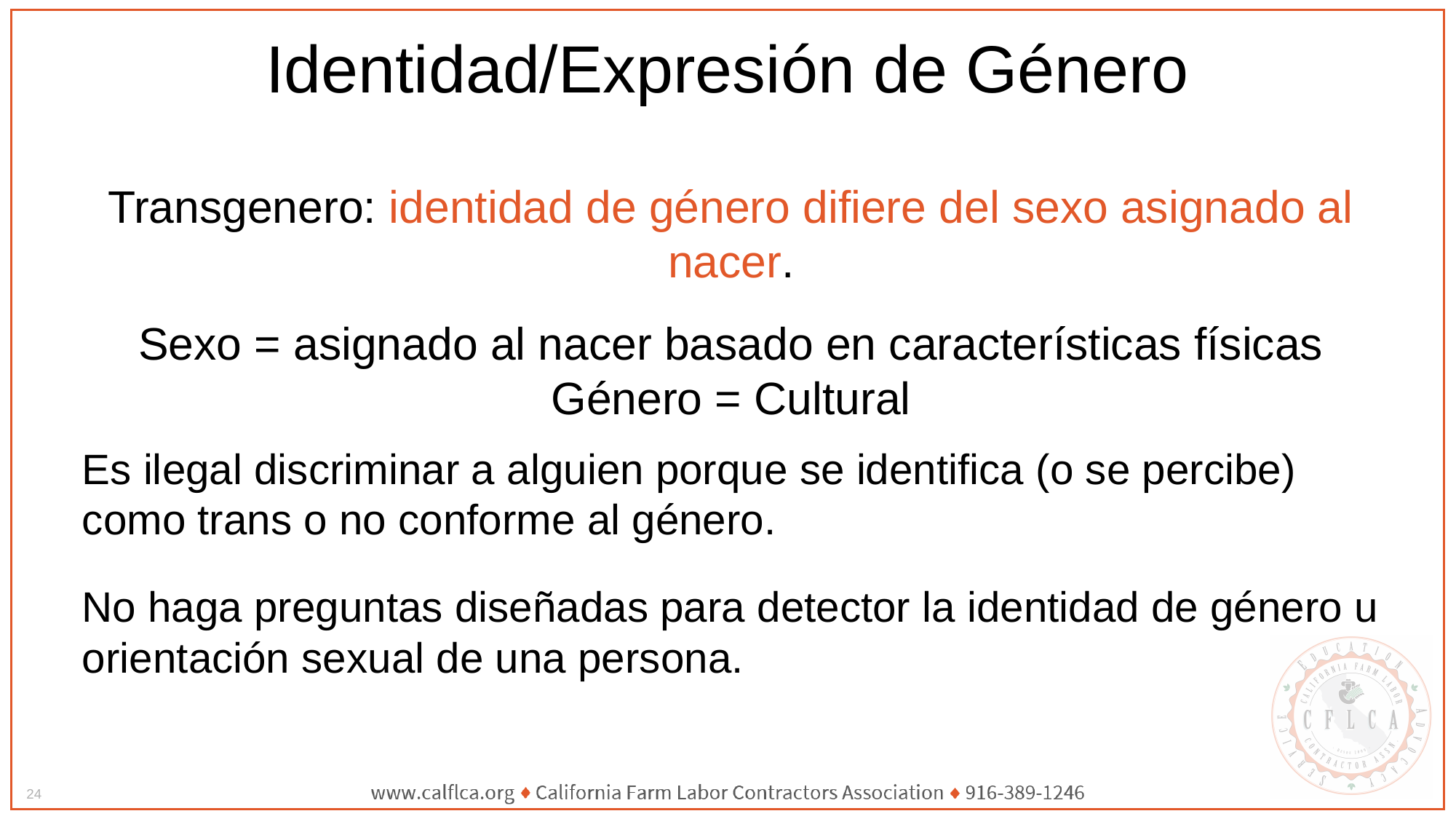

Identidad/Expresión de Género
Transgenero: identidad de género difiere del sexo asignado al nacer.
Sexo = asignado al nacer basado en características físicas
Género = Cultural
Es ilegal discriminar a alguien porque se identifica (o se percibe) como trans o no conforme al género.
No haga preguntas diseñadas para detector la identidad de género u orientación sexual de una persona.

24